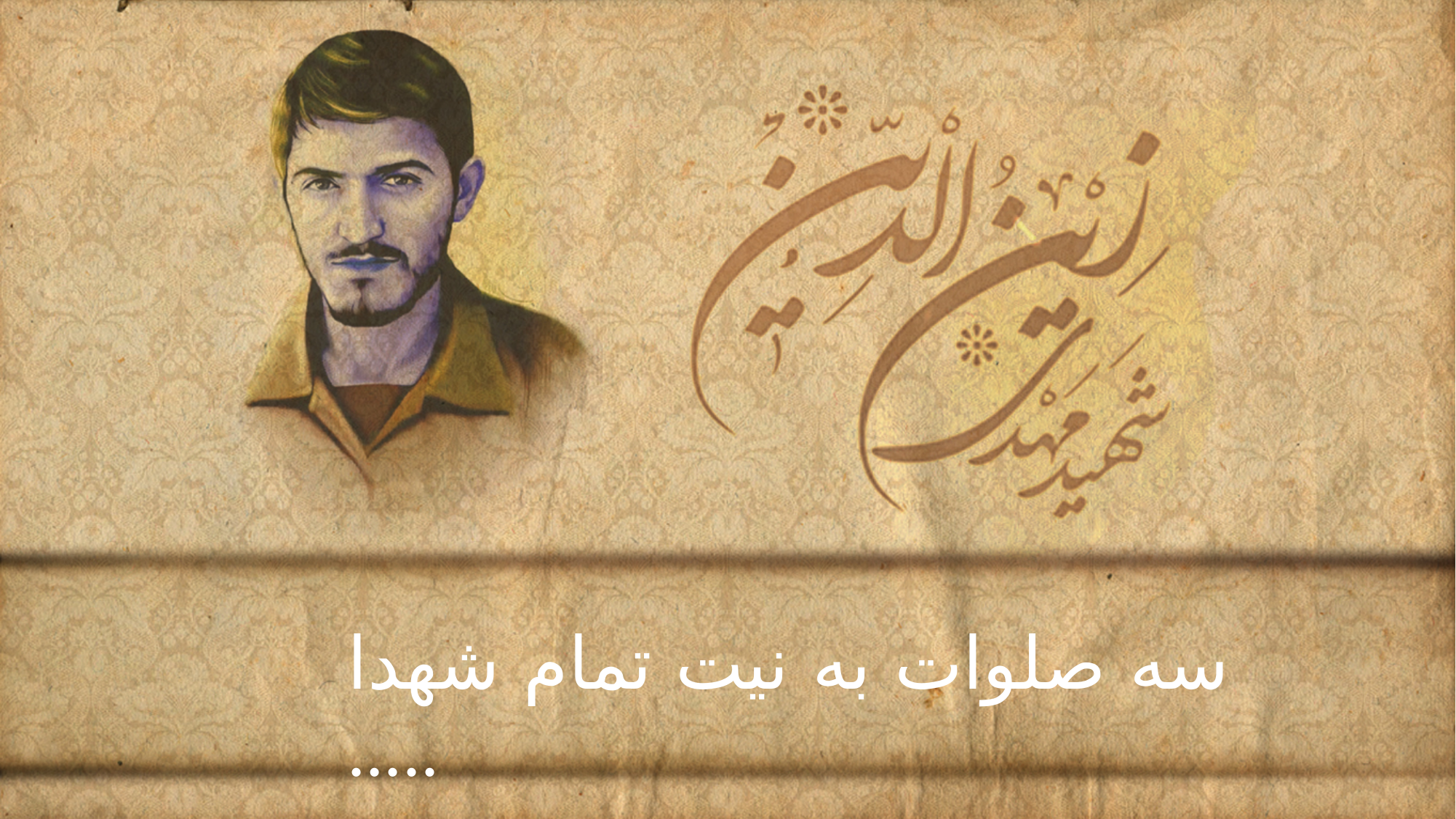

سه صلوات به نیت تمام شهدا .....